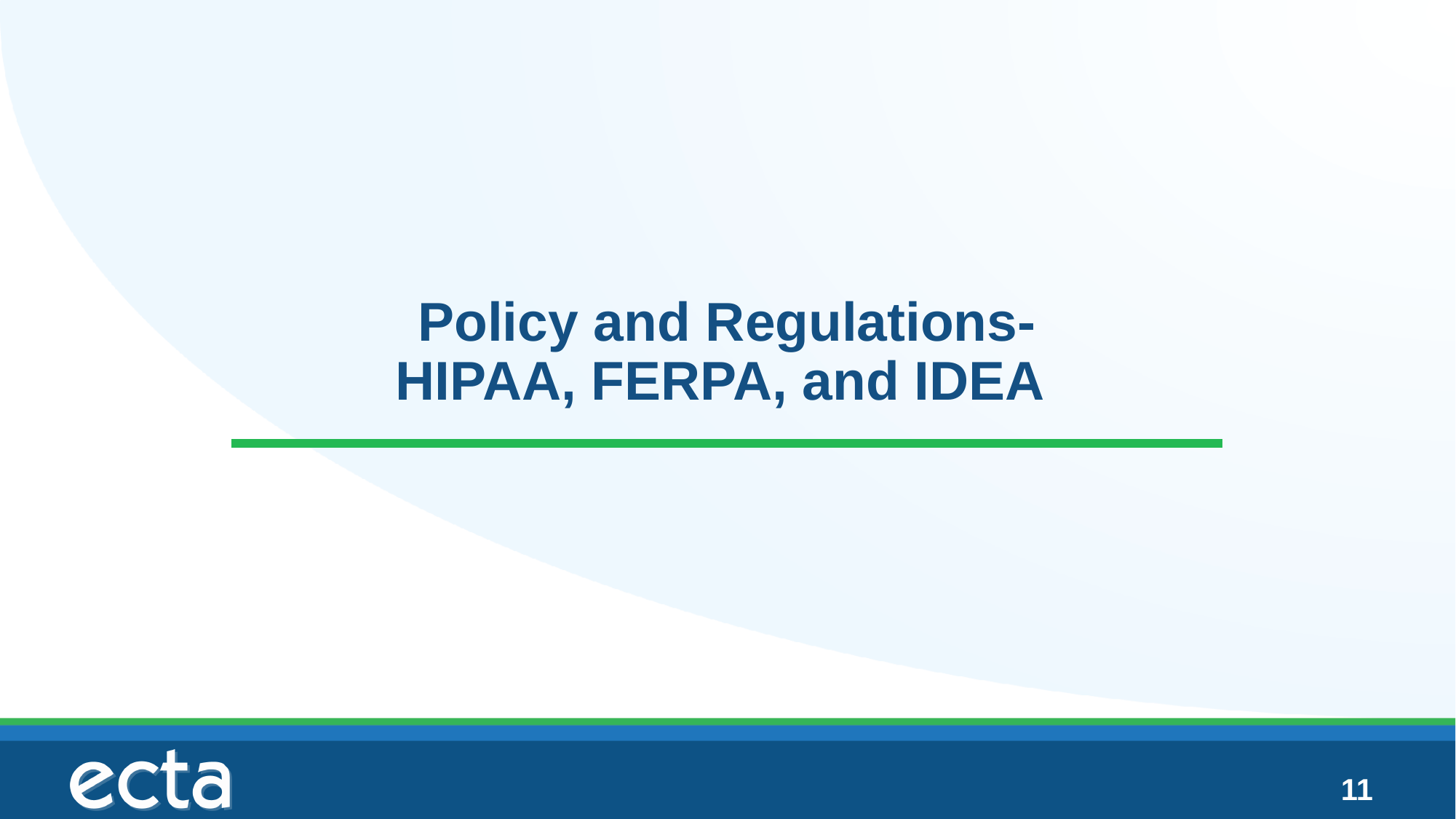

# Policy and Regulations- HIPAA, FERPA, and IDEA

11